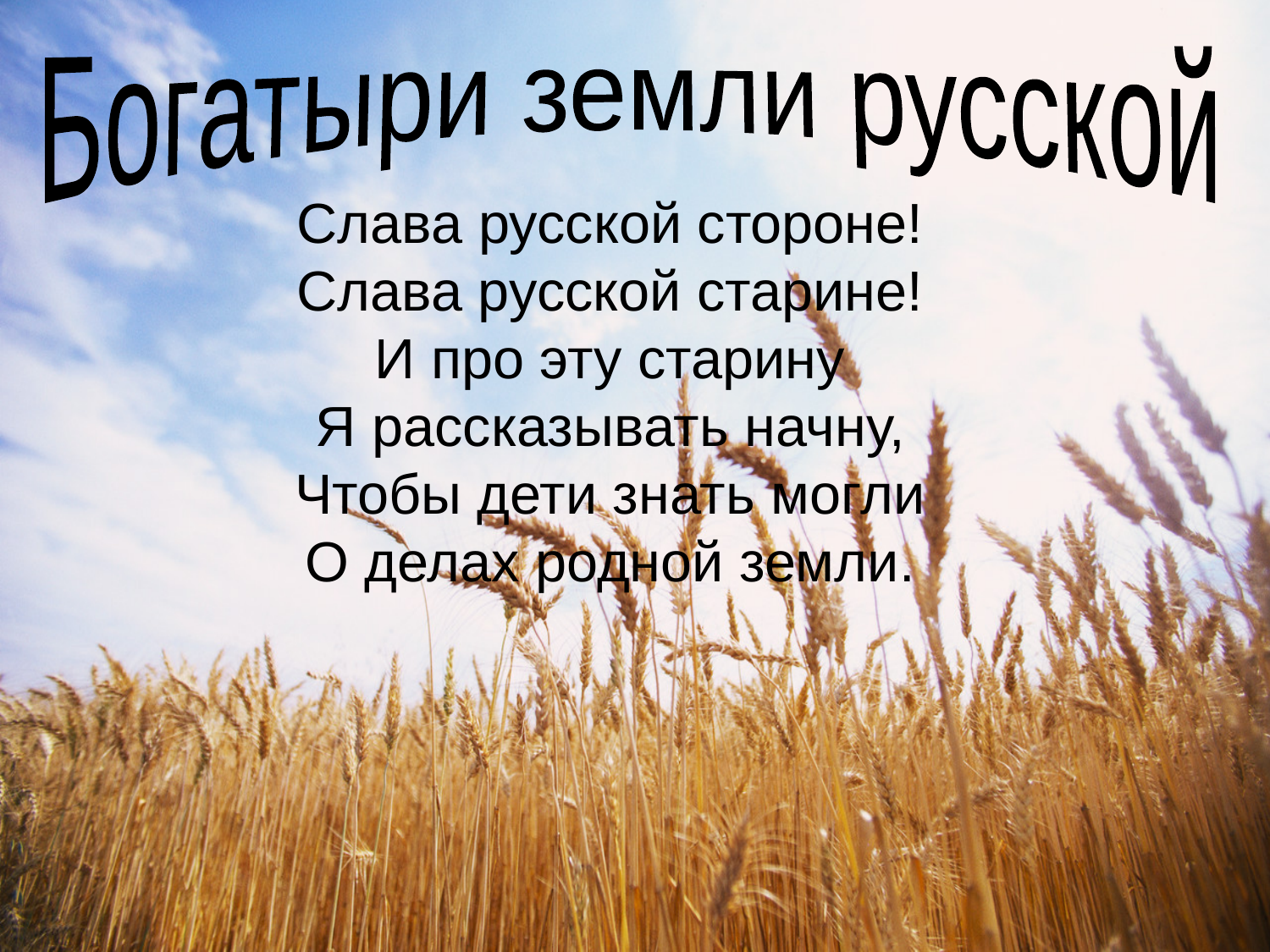

Богатыри земли русской
Слава русской стороне!
Слава русской старине!
И про эту старину
Я рассказывать начну,
Чтобы дети знать могли
О делах родной земли.